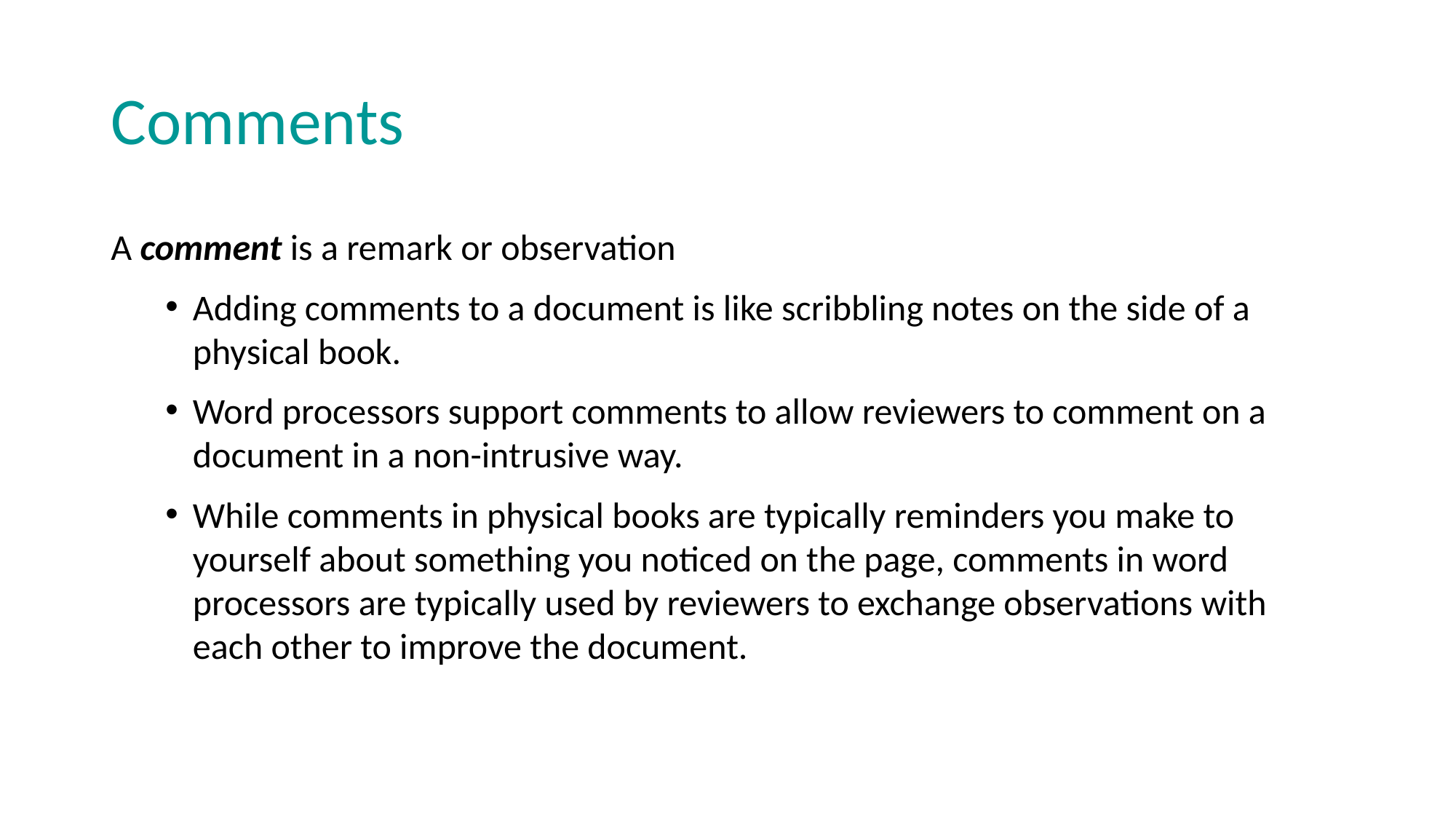

# Comments
A comment is a remark or observation
Adding comments to a document is like scribbling notes on the side of a physical book.
Word processors support comments to allow reviewers to comment on a document in a non-intrusive way.
While comments in physical books are typically reminders you make to yourself about something you noticed on the page, comments in word processors are typically used by reviewers to exchange observations with each other to improve the document.